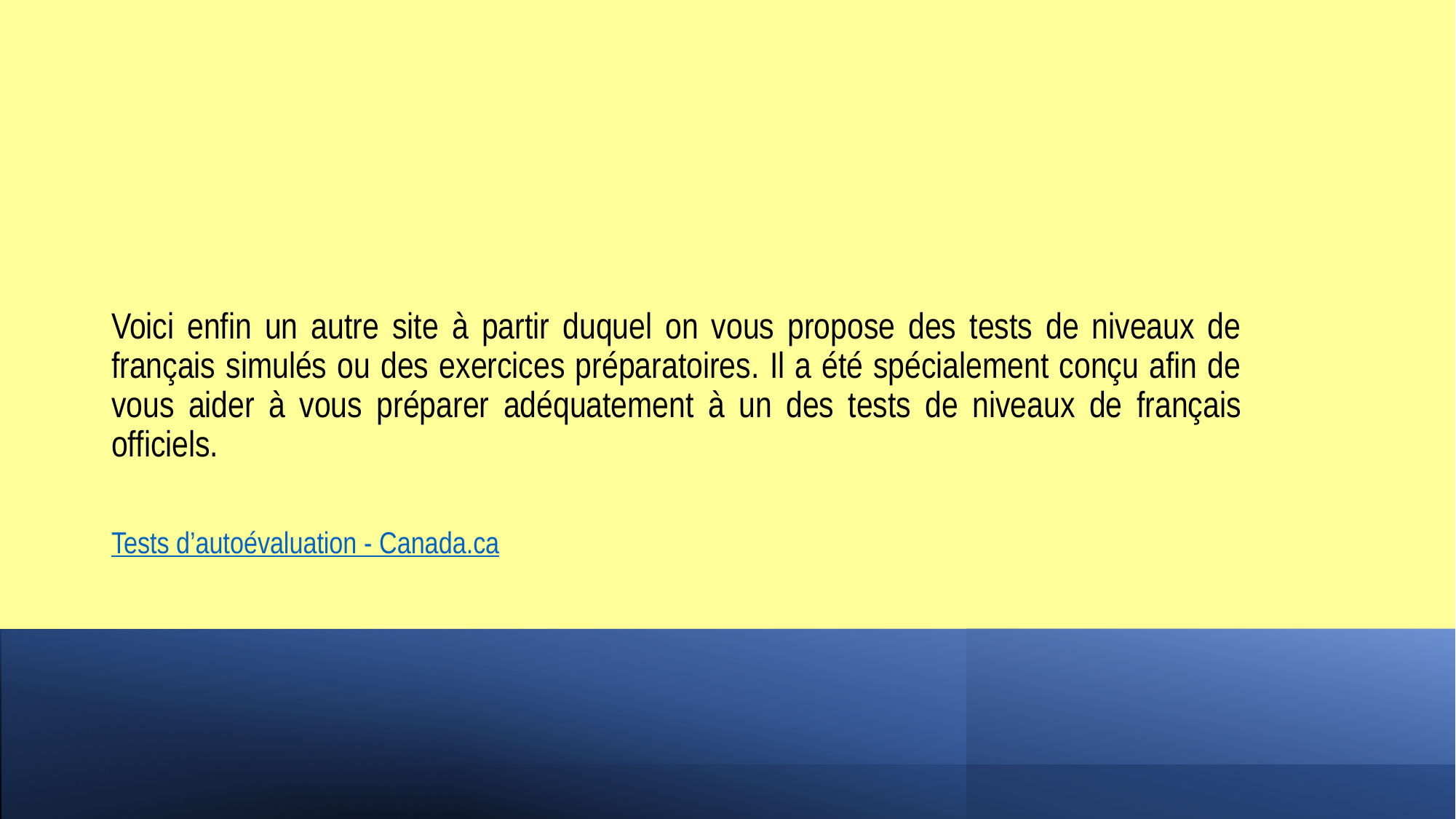

Voici enfin un autre site à partir duquel on vous propose des tests de niveaux de français simulés ou des exercices préparatoires. Il a été spécialement conçu afin de vous aider à vous préparer adéquatement à un des tests de niveaux de français officiels.

Tests d’autoévaluation - Canada.ca